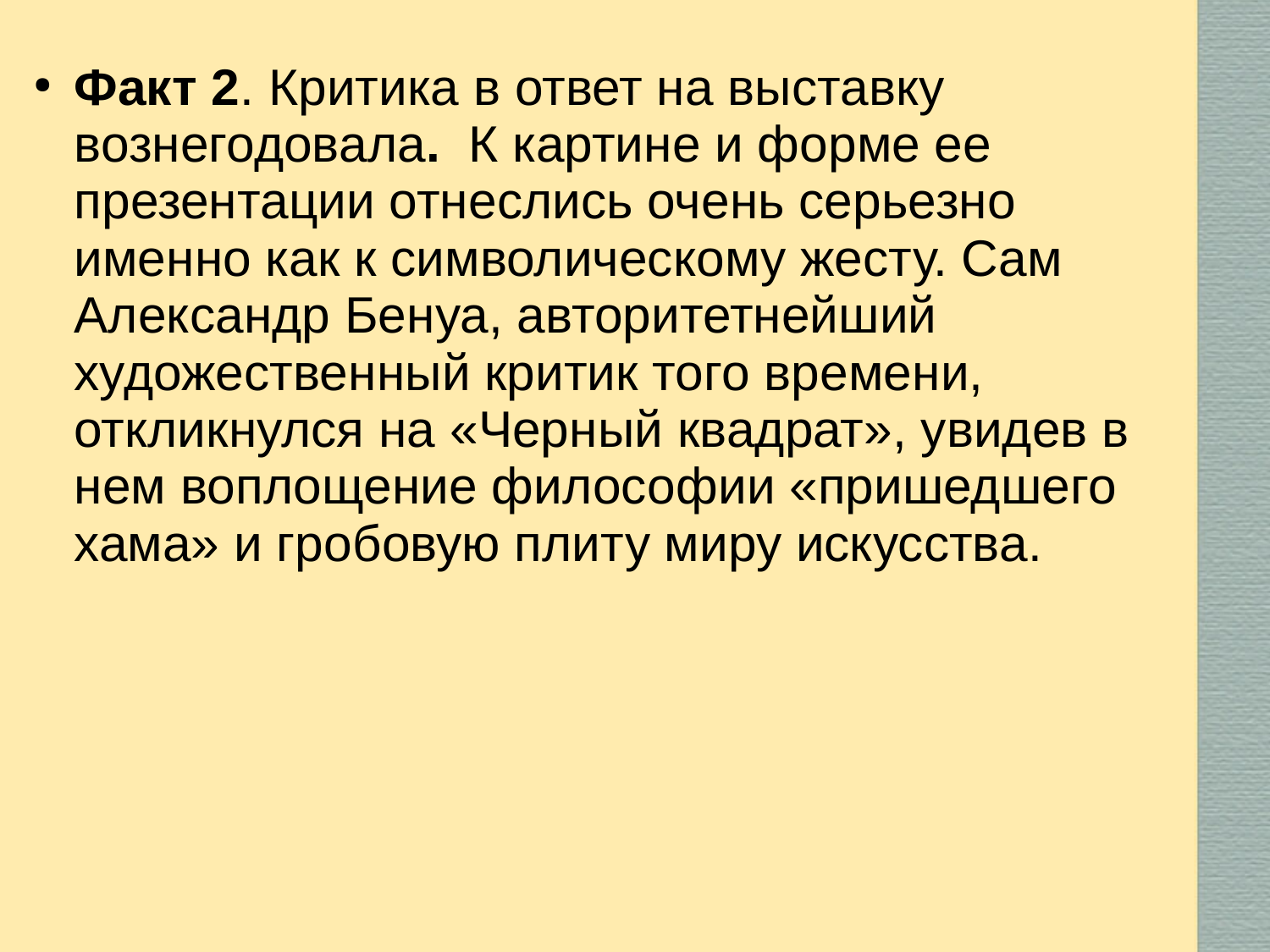

Факт 2. Критика в ответ на выставку вознегодовала.  К картине и форме ее презентации отнеслись очень серьезно именно как к символическому жесту. Сам Александр Бенуа, авторитетнейший  художественный критик того времени, откликнулся на «Черный квадрат», увидев в нем воплощение философии «пришедшего хама» и гробовую плиту миру искусства.